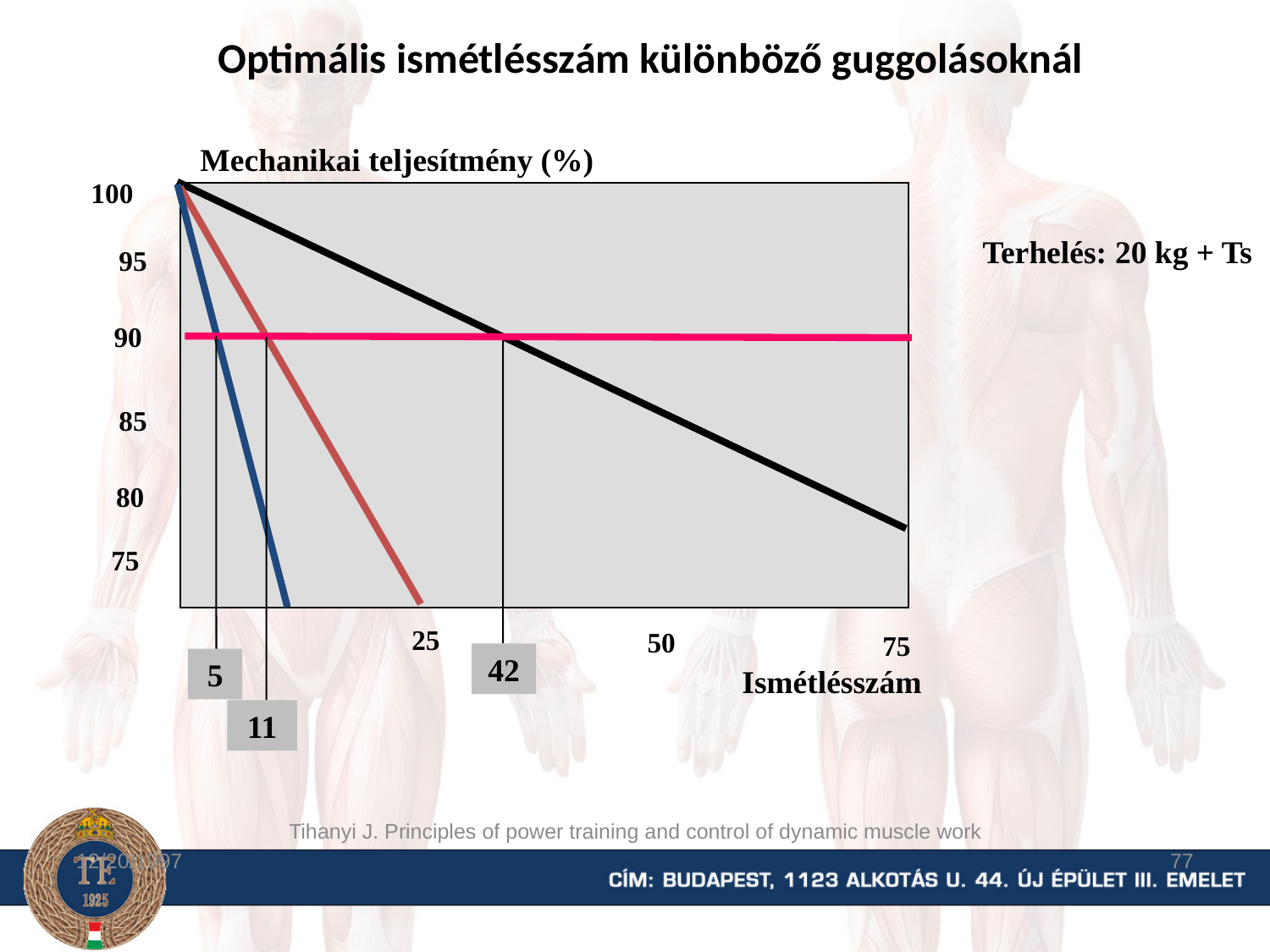

# Optimális ismétlésszám különböző guggolásoknál
Mechanikai teljesítmény (%)
100
95
90
85
80
75

Terhelés: 20 kg + Ts

25
50
75
42
5
Ismétlésszám
11
Tihanyi J. Principles of power training and control of dynamic muscle work
12/20/1997
77